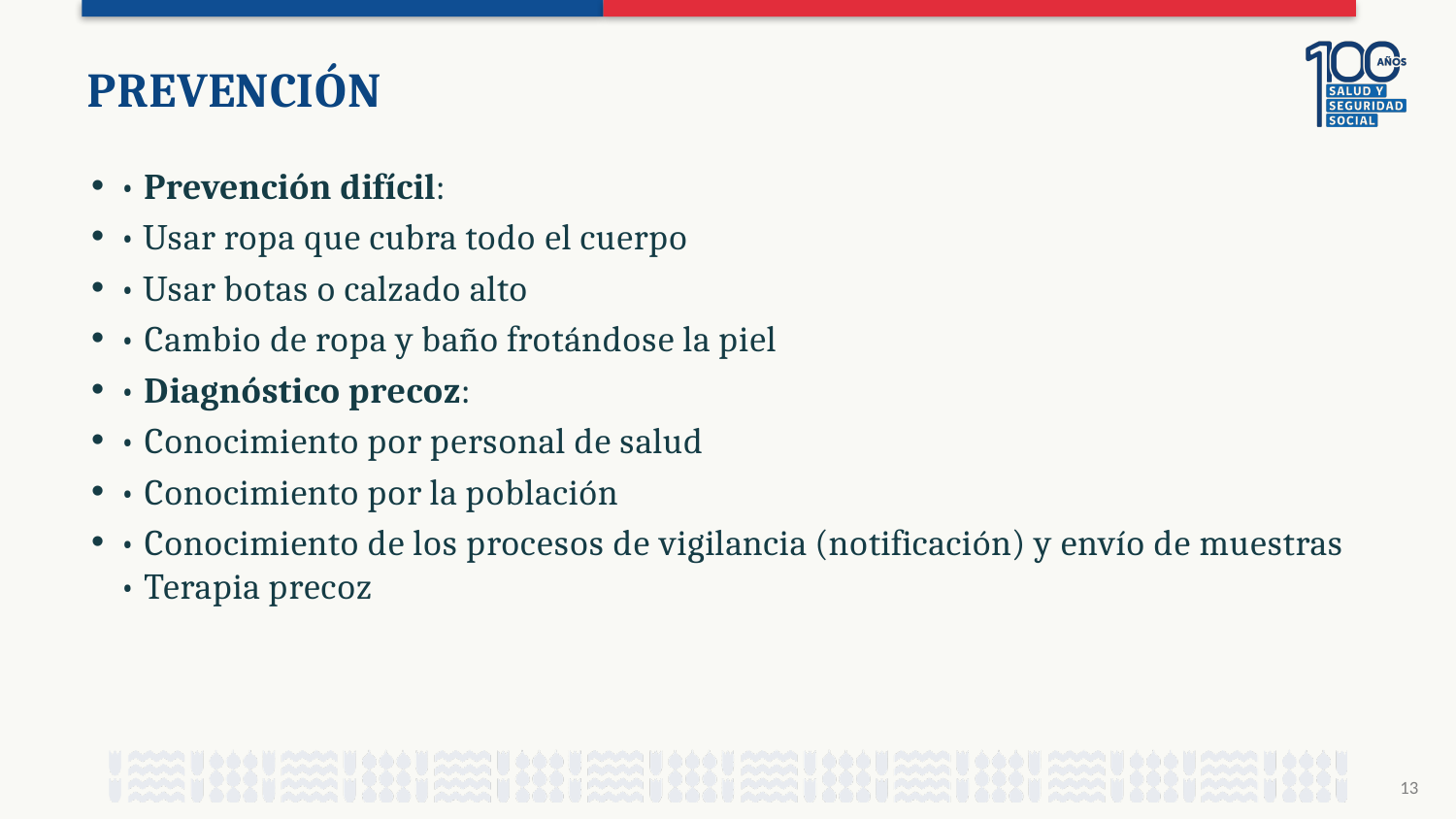

# PREVENCIÓN
• Prevención difícil:
• Usar ropa que cubra todo el cuerpo
• Usar botas o calzado alto
• Cambio de ropa y baño frotándose la piel
• Diagnóstico precoz:
• Conocimiento por personal de salud
• Conocimiento por la población
• Conocimiento de los procesos de vigilancia (notificación) y envío de muestras • Terapia precoz
13